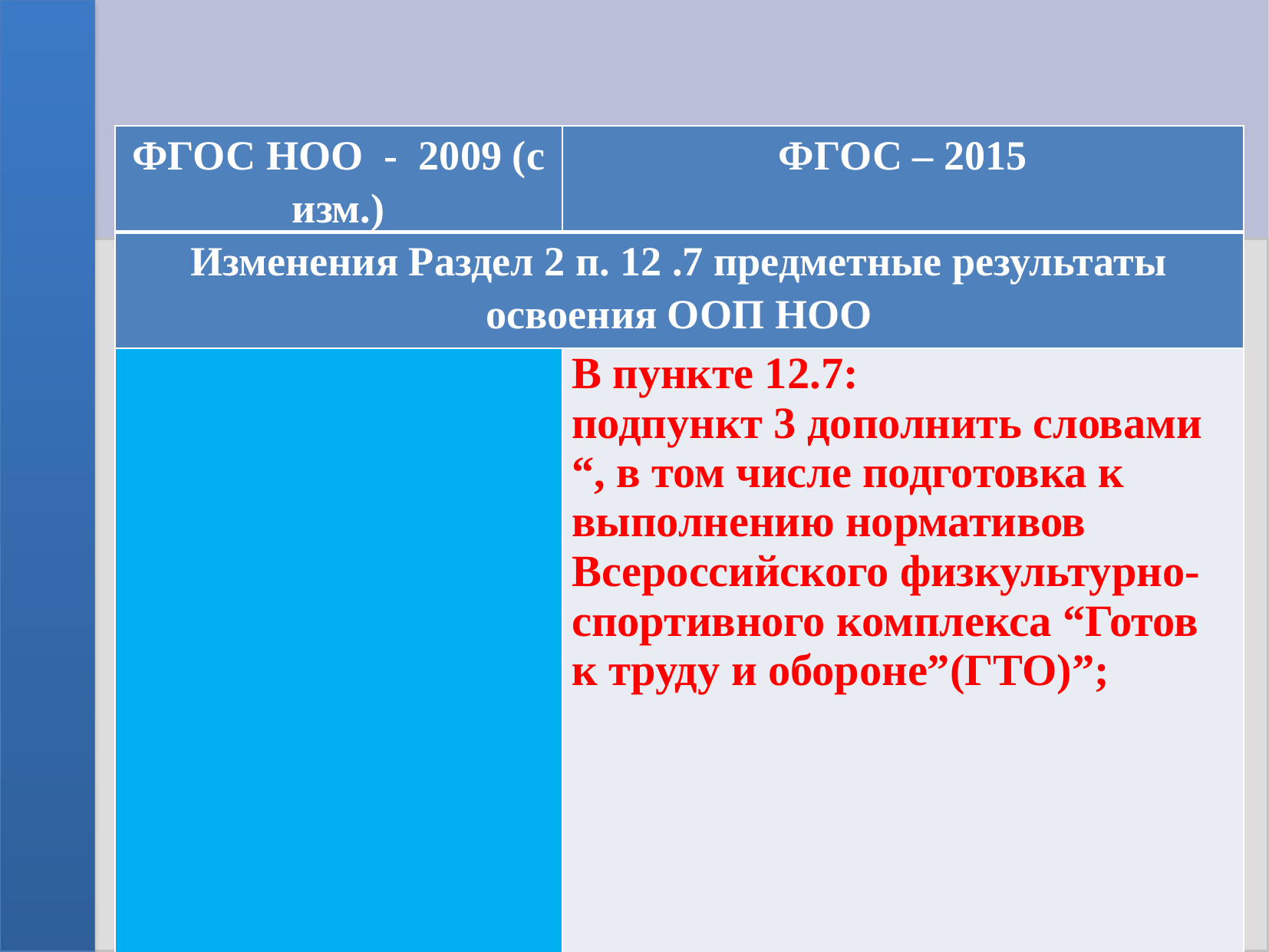

| ФГОС НОО - 2009 (с изм.) | ФГОС – 2015 |
| --- | --- |
| Изменения Раздел 2 п. 12 .7 предметные результаты освоения ООП НОО |  |
|  | В пункте 12.7: подпункт 3 дополнить словами “, в том числе подготовка к выполнению нормативов Всероссийского физкультурно-спортивного комплекса “Готов к труду и обороне”(ГТО)”; |